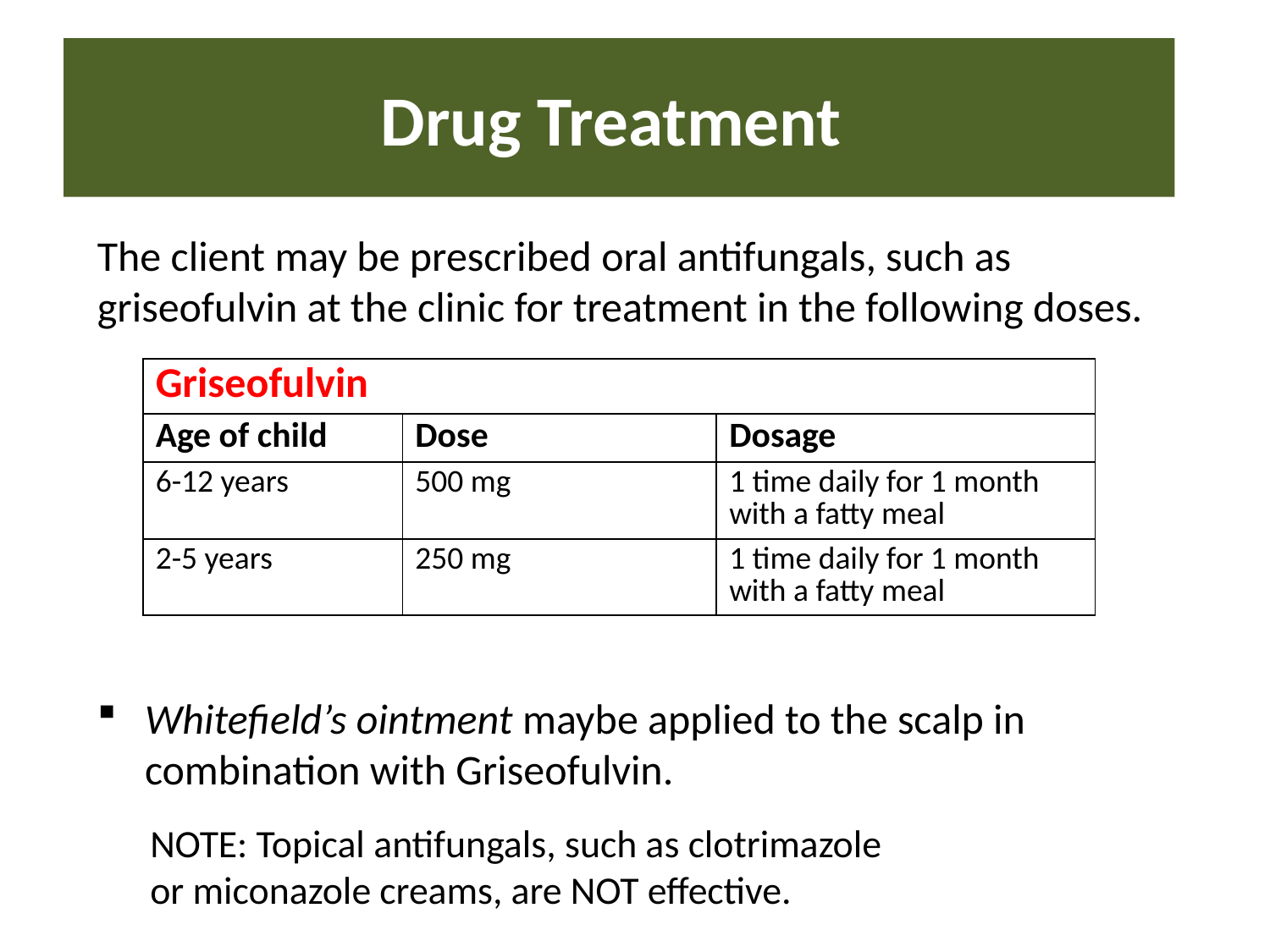

# Drug Treatment
The client may be prescribed oral antifungals, such as griseofulvin at the clinic for treatment in the following doses.
| Griseofulvin |  |  |
| --- | --- | --- |
| Age of child | Dose | Dosage |
| 6-12 years | 500 mg | 1 time daily for 1 month with a fatty meal |
| 2-5 years | 250 mg | 1 time daily for 1 month with a fatty meal |

Whitefield’s ointment maybe applied to the scalp in combination with Griseofulvin.
NOTE: Topical antifungals, such as clotrimazole or miconazole creams, are NOT effective.